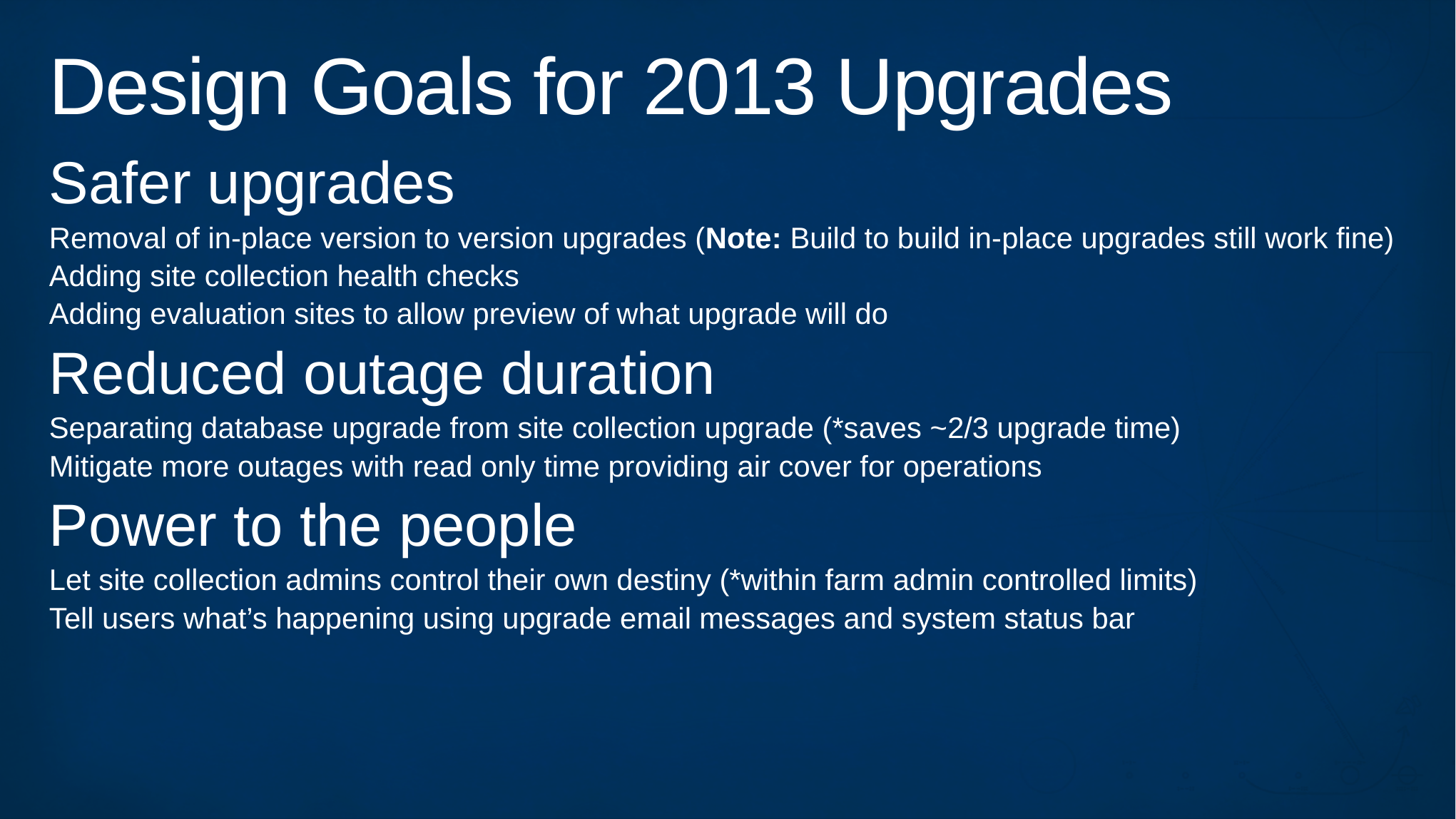

# Design Goals for 2013 Upgrades
Safer upgrades
Removal of in-place version to version upgrades (Note: Build to build in-place upgrades still work fine)
Adding site collection health checks
Adding evaluation sites to allow preview of what upgrade will do
Reduced outage duration
Separating database upgrade from site collection upgrade (*saves ~2/3 upgrade time)
Mitigate more outages with read only time providing air cover for operations
Power to the people
Let site collection admins control their own destiny (*within farm admin controlled limits)
Tell users what’s happening using upgrade email messages and system status bar